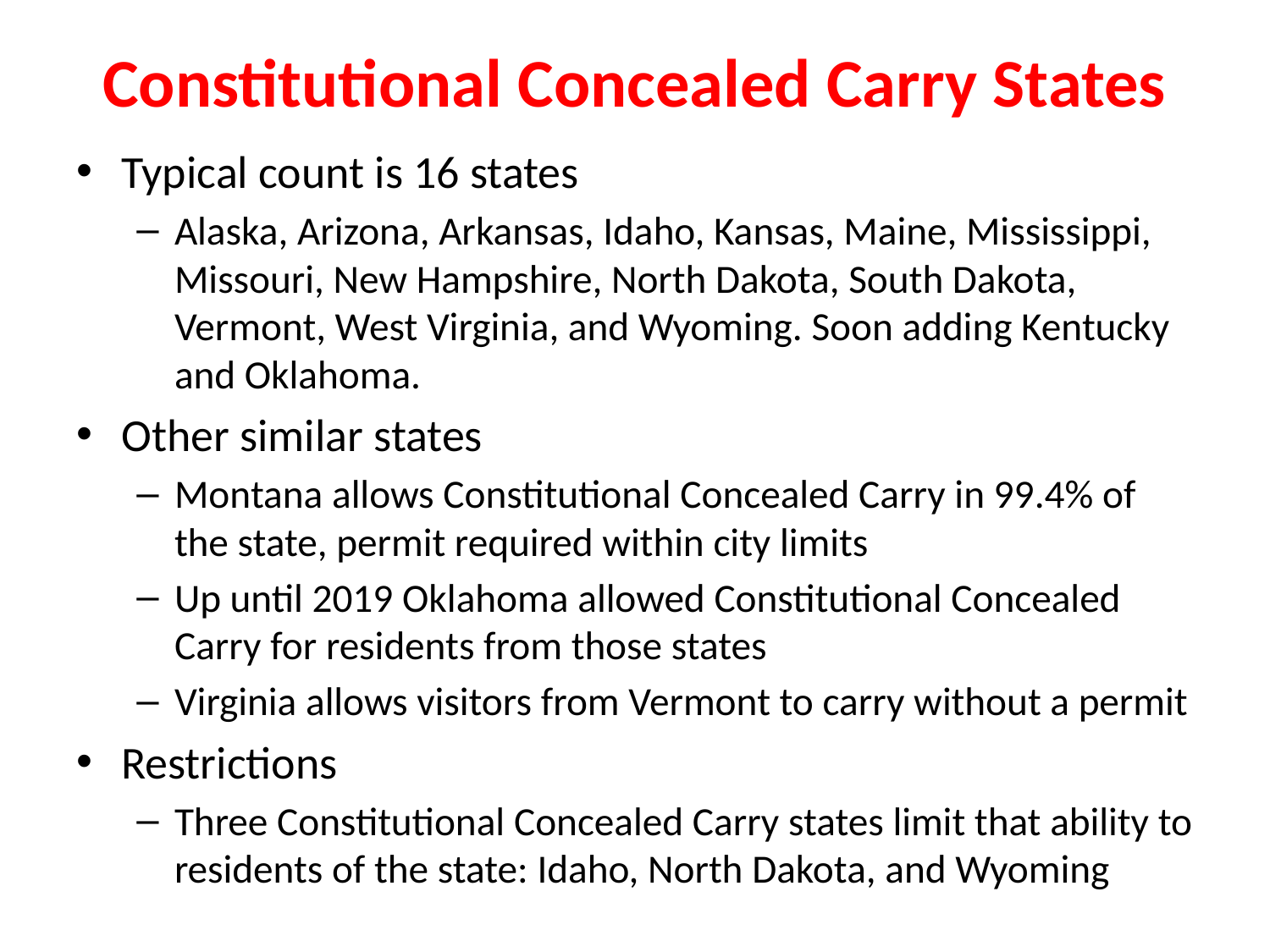

# Constitutional Concealed Carry States
Typical count is 16 states
Alaska, Arizona, Arkansas, Idaho, Kansas, Maine, Mississippi, Missouri, New Hampshire, North Dakota, South Dakota, Vermont, West Virginia, and Wyoming. Soon adding Kentucky and Oklahoma.
Other similar states
Montana allows Constitutional Concealed Carry in 99.4% of the state, permit required within city limits
Up until 2019 Oklahoma allowed Constitutional Concealed Carry for residents from those states
Virginia allows visitors from Vermont to carry without a permit
Restrictions
Three Constitutional Concealed Carry states limit that ability to residents of the state: Idaho, North Dakota, and Wyoming